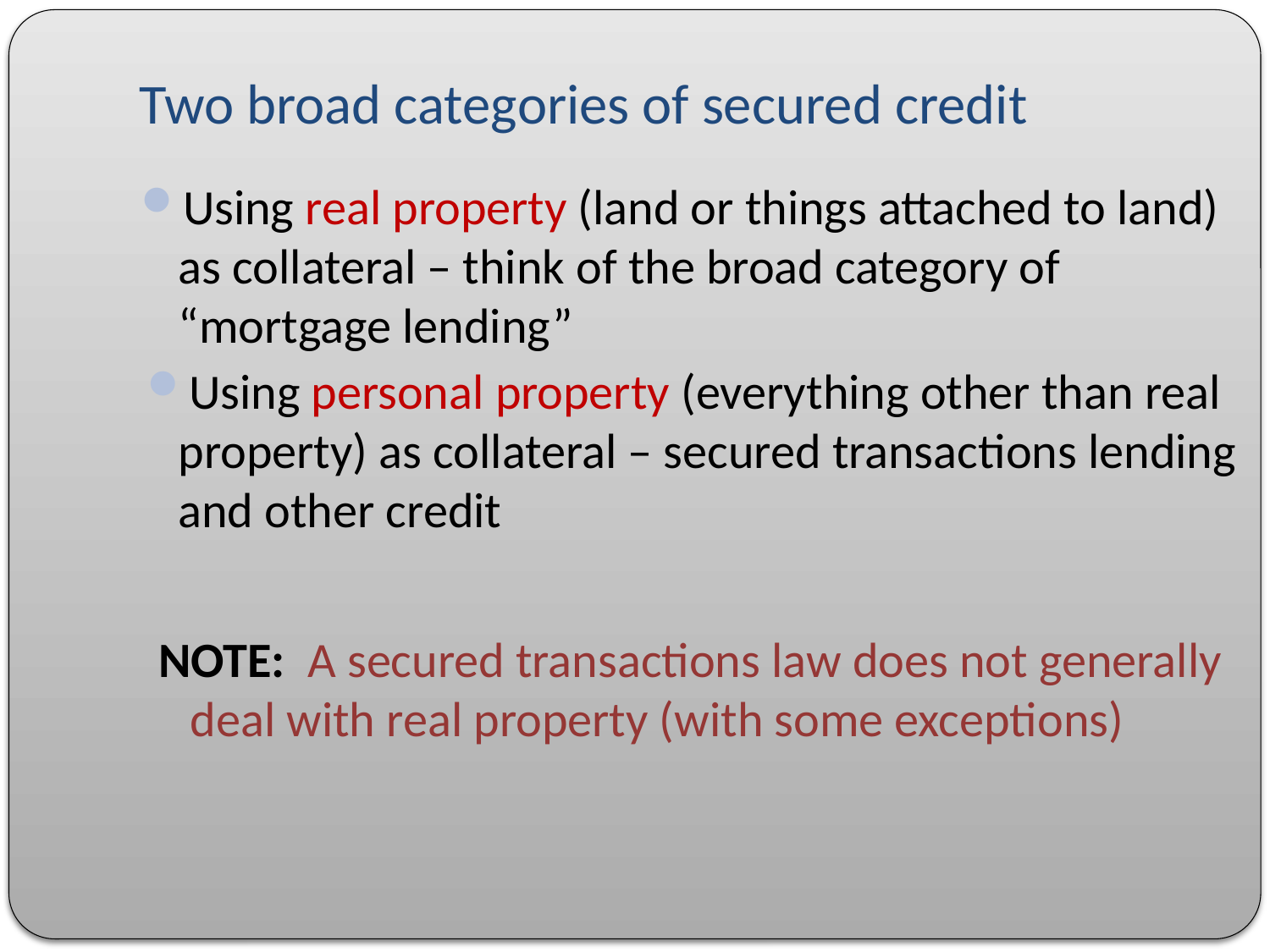

# Two broad categories of secured credit
Using real property (land or things attached to land) as collateral – think of the broad category of “mortgage lending”
Using personal property (everything other than real property) as collateral – secured transactions lending and other credit

NOTE:  A secured transactions law does not generally deal with real property (with some exceptions)